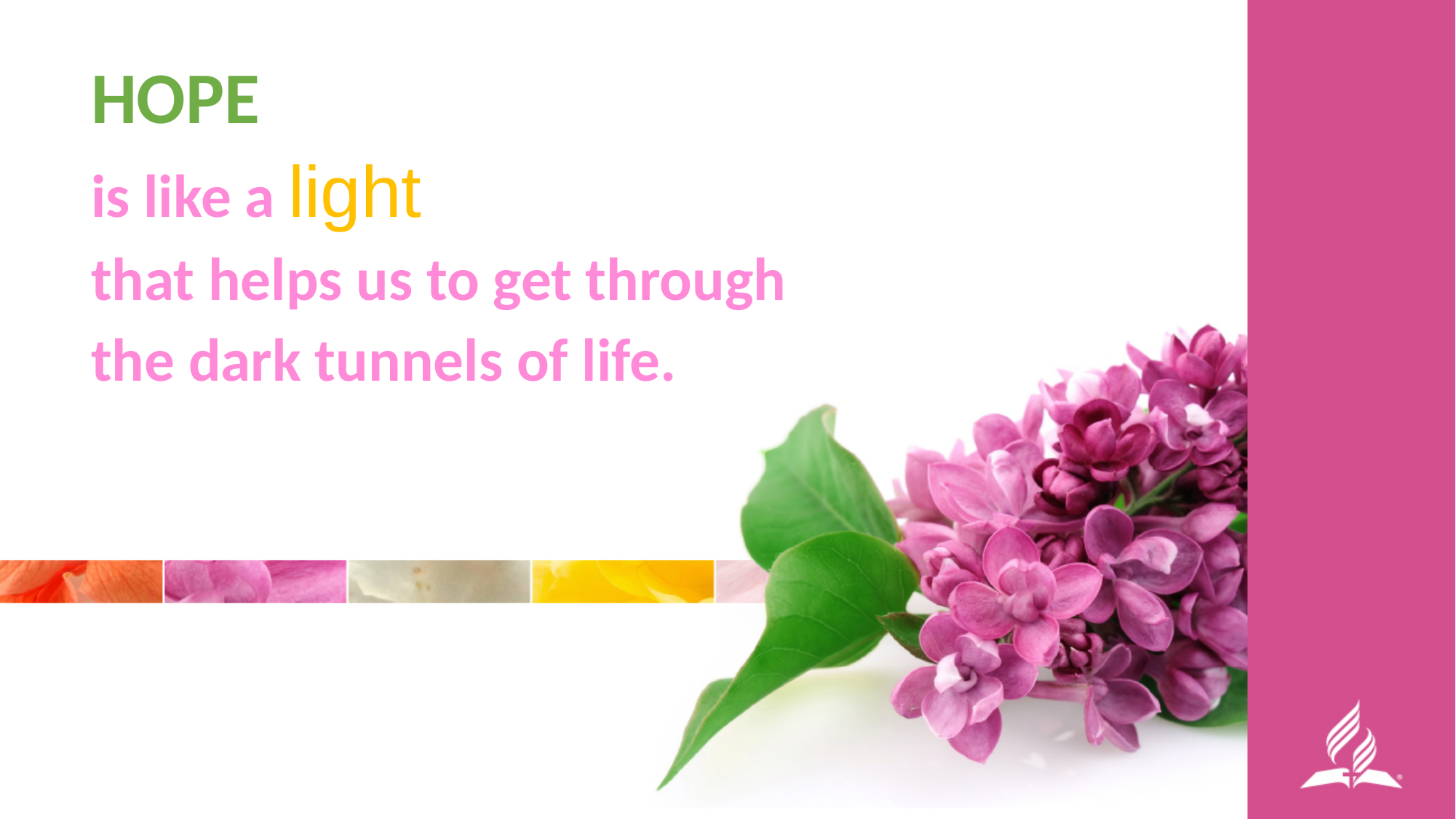

HOPE
is like a light
that helps us to get through
the dark tunnels of life.